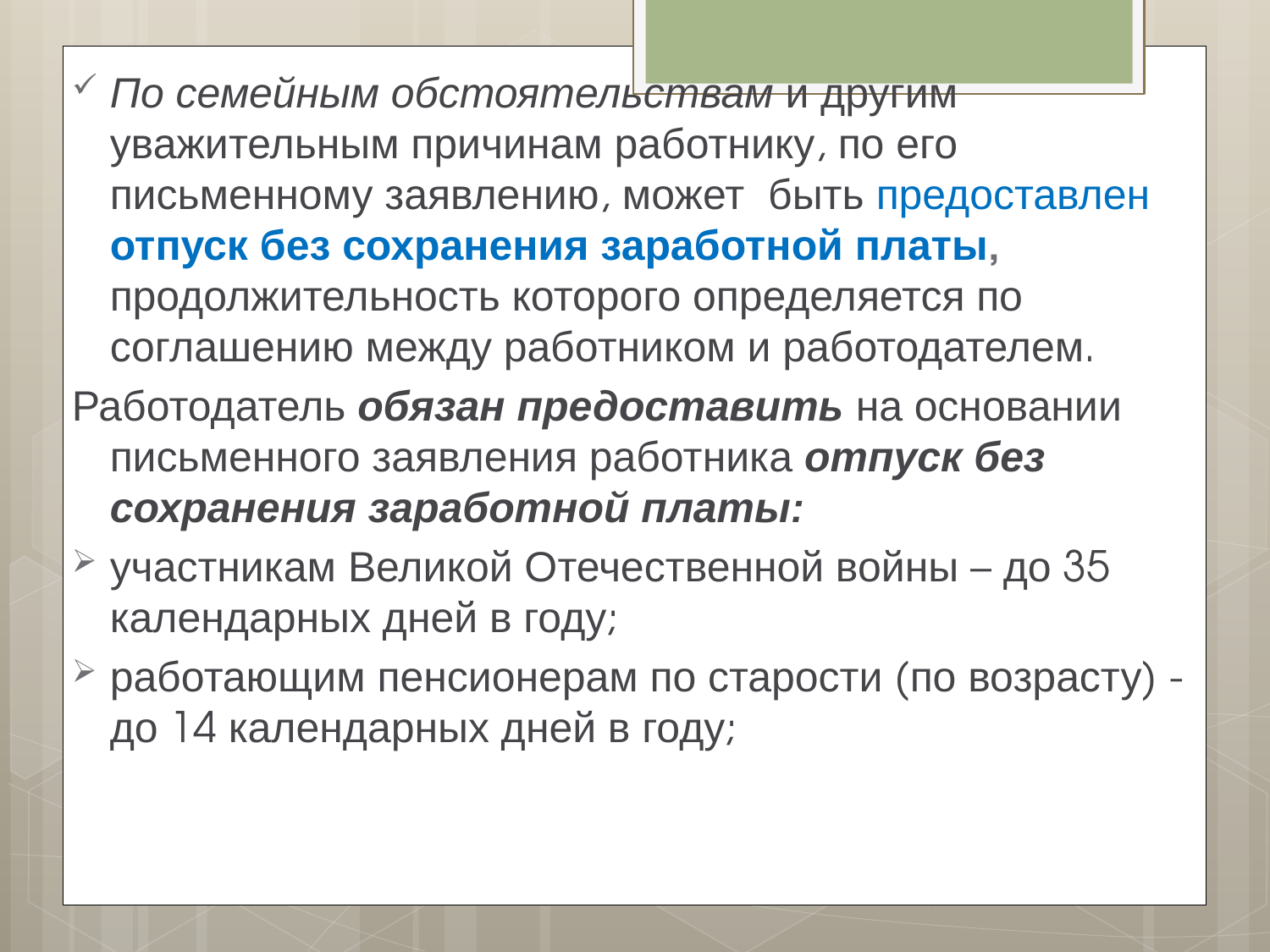

По семейным обстоятельствам и другим уважительным причинам работнику, по его письменному заявлению, может  быть предоставлен отпуск без сохранения заработной платы, продолжительность которого определяется по соглашению между работником и работодателем.
Работодатель обязан предоставить на основании письменного заявления работника отпуск без сохранения заработной платы:
участникам Великой Отечественной войны – до 35 календарных дней в году;
работающим пенсионерам по старости (по возрасту) - до 14 календарных дней в году;